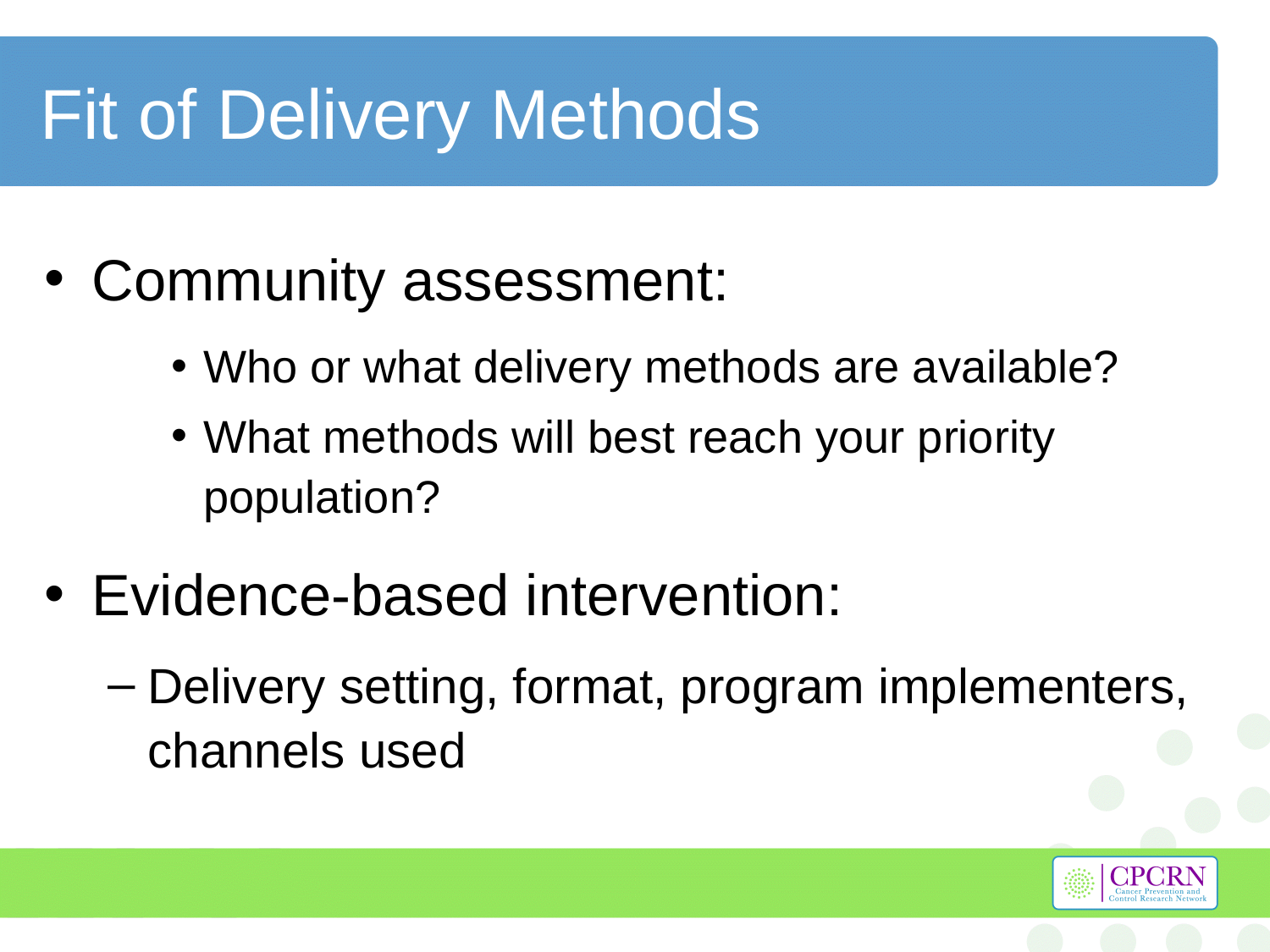

# Fit of Delivery Methods
Community assessment:
Who or what delivery methods are available?
What methods will best reach your priority population?
Evidence-based intervention:
Delivery setting, format, program implementers, channels used